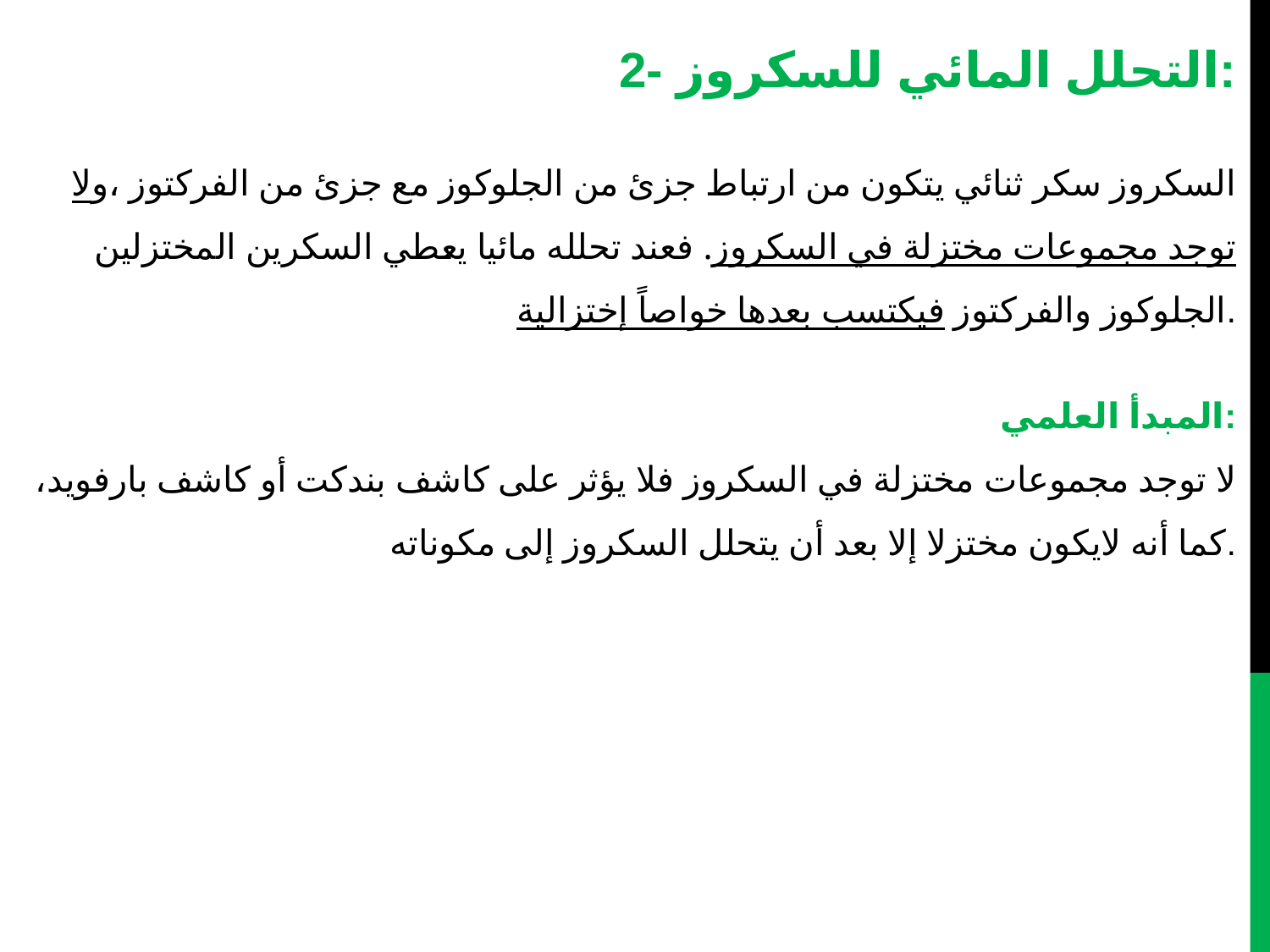

2- التحلل المائي للسكروز:

السكروز سكر ثنائي يتكون من ارتباط جزئ من الجلوكوز مع جزئ من الفركتوز ،ولا توجد مجموعات مختزلة في السكروز. فعند تحلله مائيا يعطي السكرين المختزلين الجلوكوز والفركتوز فيكتسب بعدها خواصاً إختزالية.

المبدأ العلمي:
لا توجد مجموعات مختزلة في السكروز فلا يؤثر على كاشف بندكت أو كاشف بارفويد، كما أنه لايكون مختزلا إلا بعد أن يتحلل السكروز إلى مكوناته.